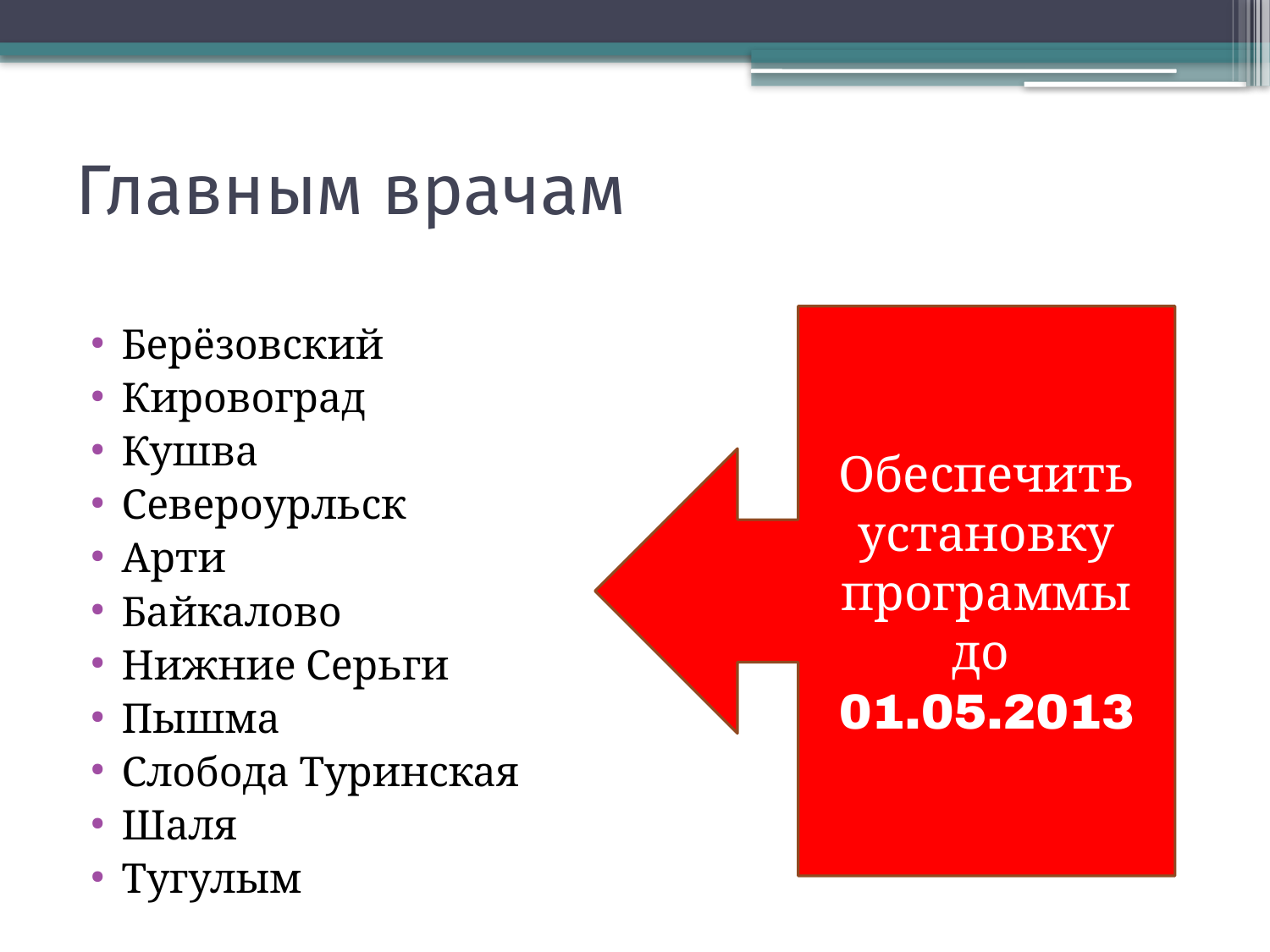

# Главным врачам
Обеспечить установку программы
до
01.05.2013
Берёзовский
Кировоград
Кушва
Североурльск
Арти
Байкалово
Нижние Серьги
Пышма
Слобода Туринская
Шаля
Тугулым